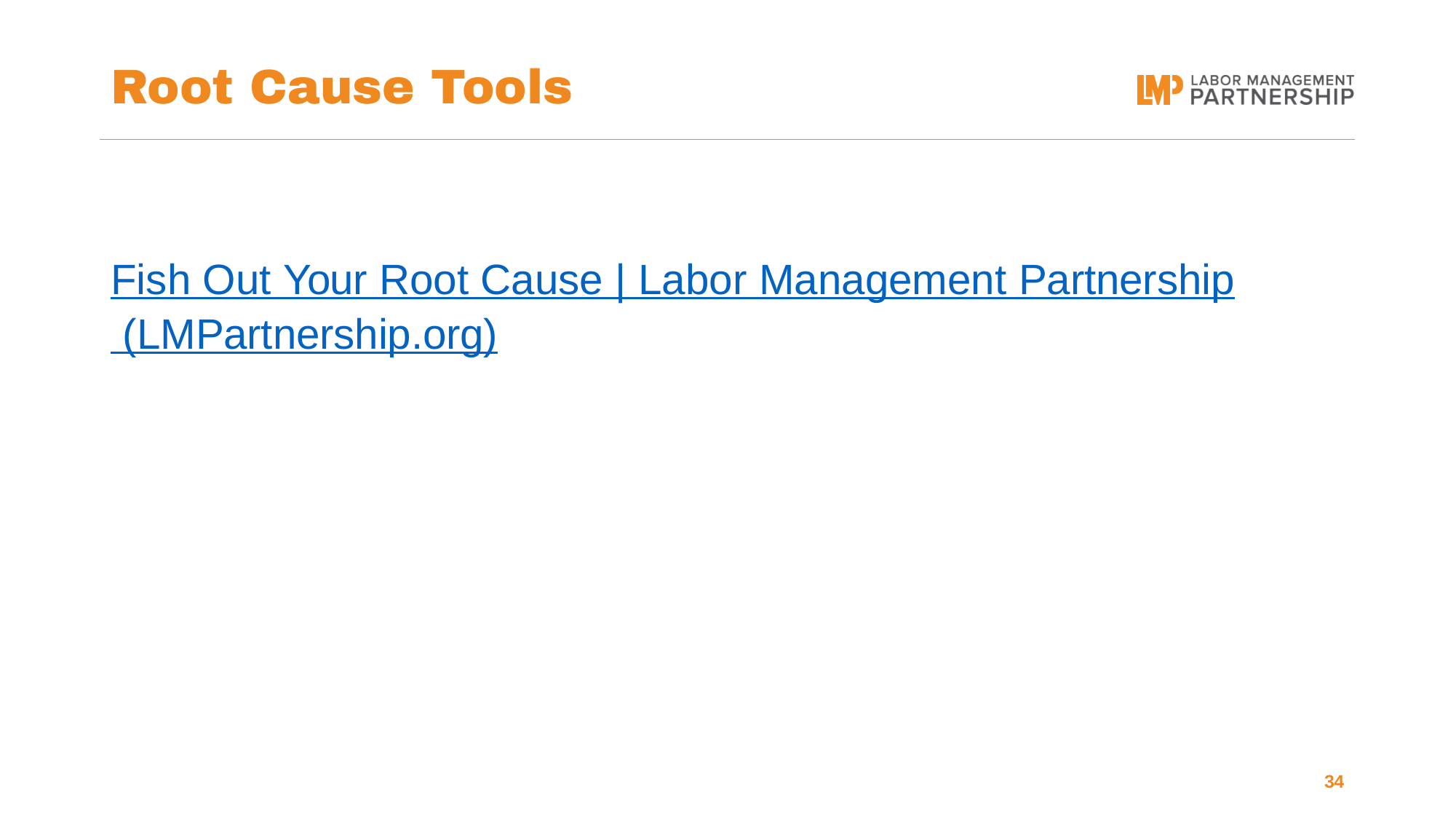

Root Cause Tools
Fish Out Your Root Cause | Labor Management Partnership (LMPartnership.org)
34